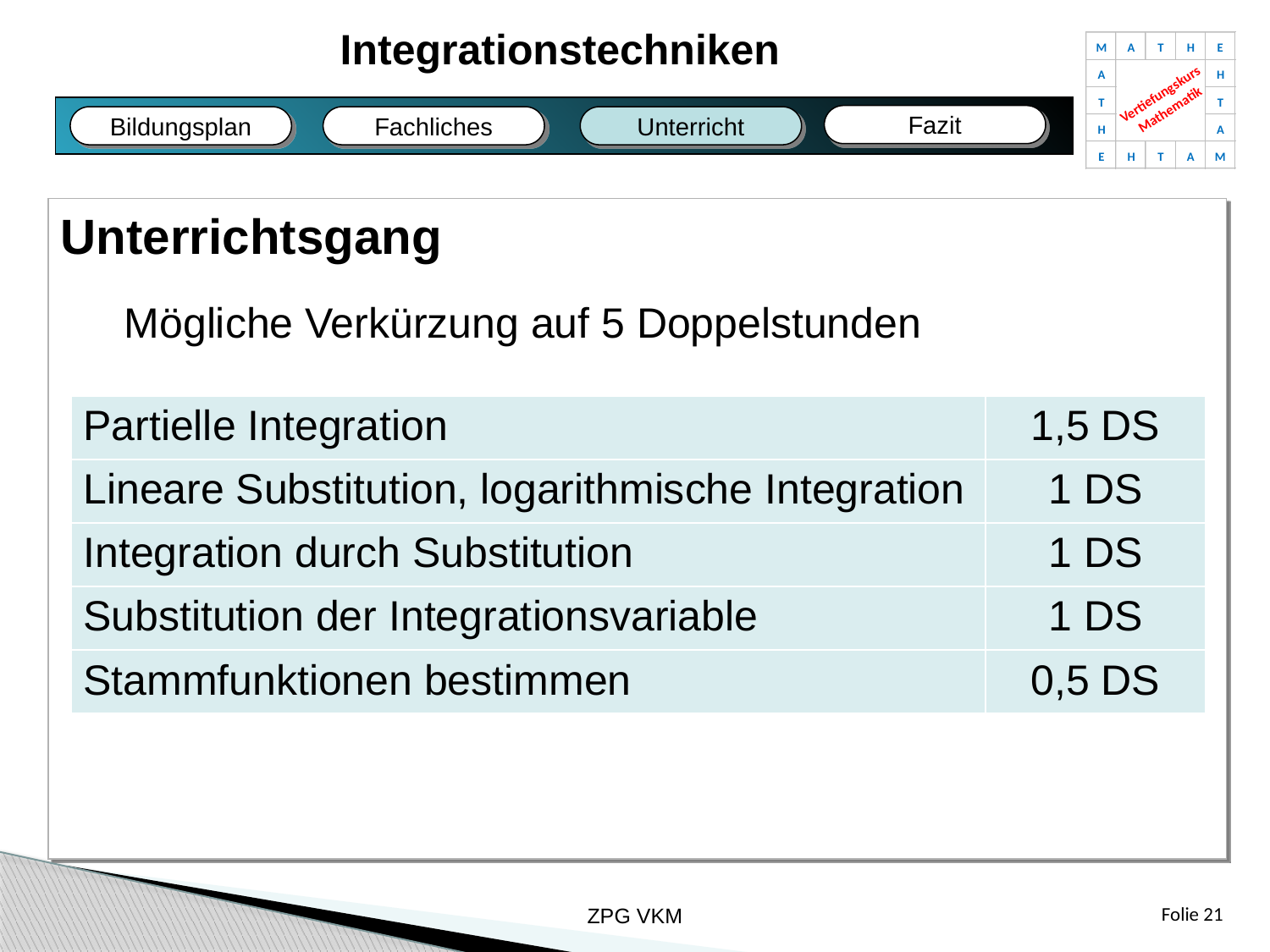

Integrationstechniken

M
A
T
H
E

A
H
Vertiefungskurs
Mathematik

T
T

H
A

E
H
T
A
M

Fazit
Fachliches
Bildungsplan
Unterricht
Fazit
Bildungsplan
Fachliches
Unterricht
Unterrichtsgang
Mögliche Verkürzung auf 5 Doppelstunden

| Partielle Integration | 1,5 DS |
| --- | --- |
| Lineare Substitution, logarithmische Integration | 1 DS |
| Integration durch Substitution | 1 DS |
| Substitution der Integrationsvariable | 1 DS |
| Stammfunktionen bestimmen | 0,5 DS |

ZPG VKM
Folie 21